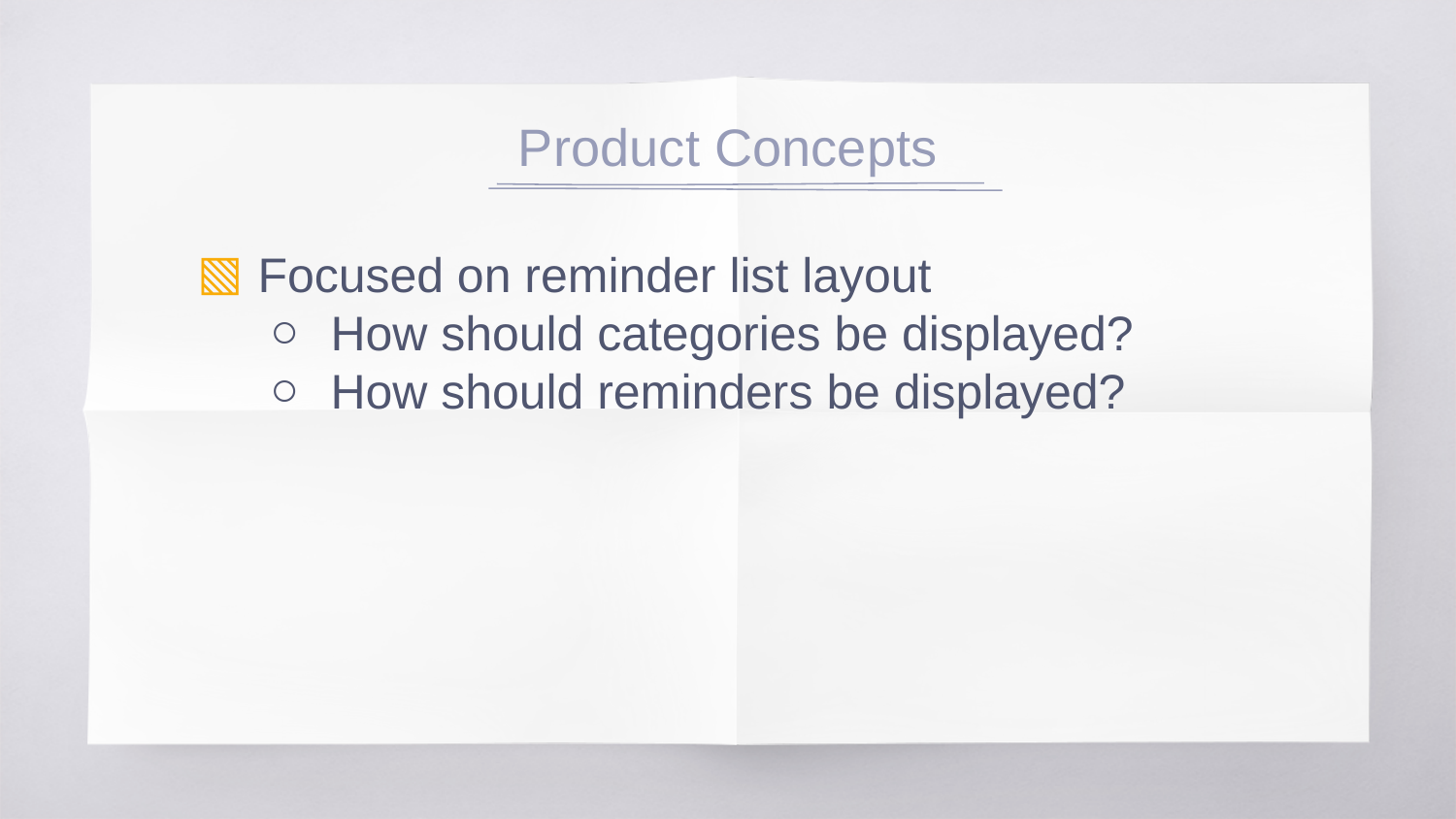

# Product Concepts
Focused on reminder list layout
How should categories be displayed?
How should reminders be displayed?